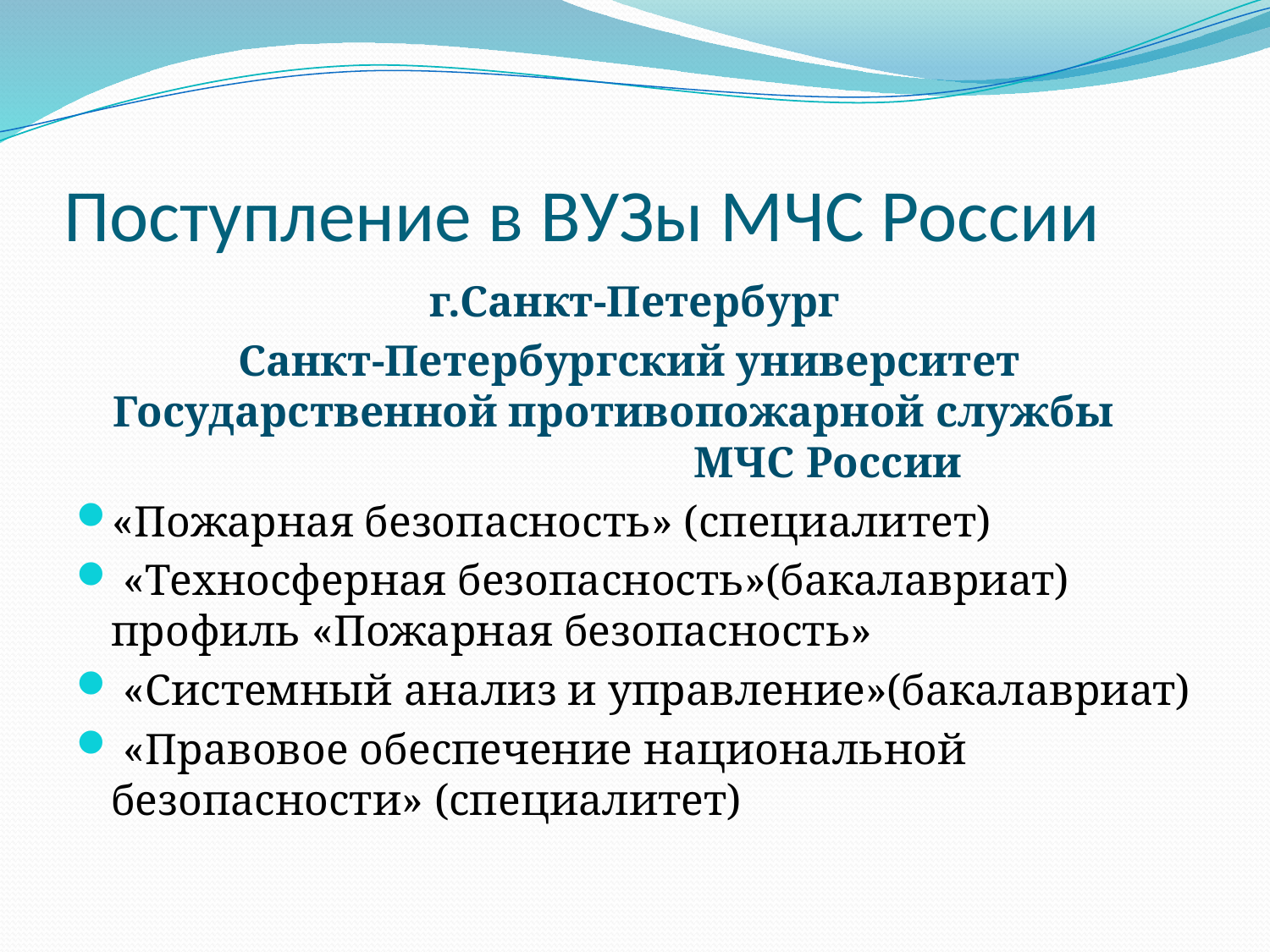

# Поступление в ВУЗы МЧС России
г.Санкт-Петербург
Санкт-Петербургский университет  Государственной противопожарной службы                                         МЧС России
«Пожарная безопасность» (специалитет)
 «Техносферная безопасность»(бакалавриат) профиль «Пожарная безопасность»
 «Системный анализ и управление»(бакалавриат)
 «Правовое обеспечение национальной безопасности» (специалитет)